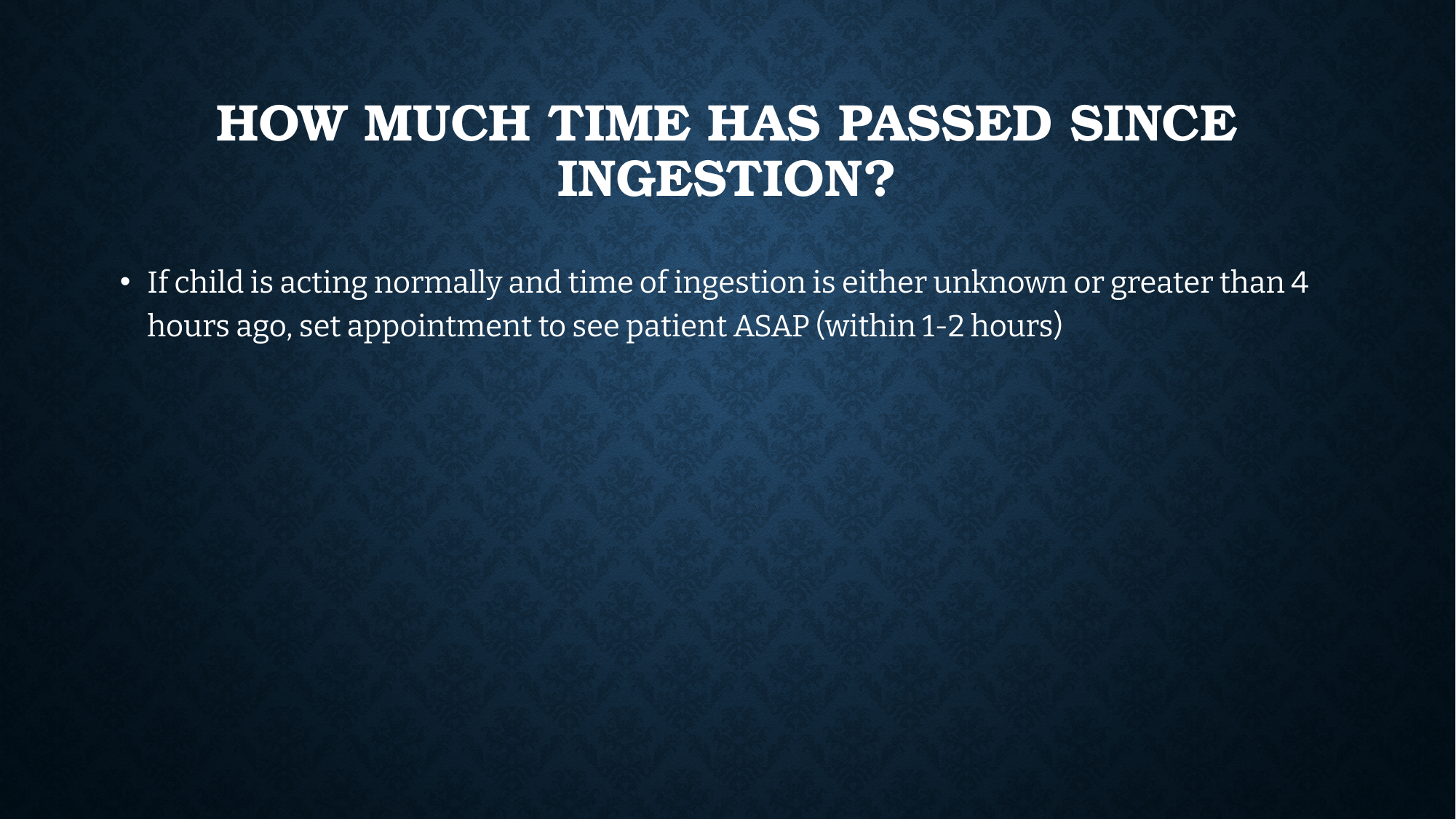

# How much time has passed since ingestion?
If child is acting normally and time of ingestion is either unknown or greater than 4 hours ago, set appointment to see patient ASAP (within 1-2 hours)